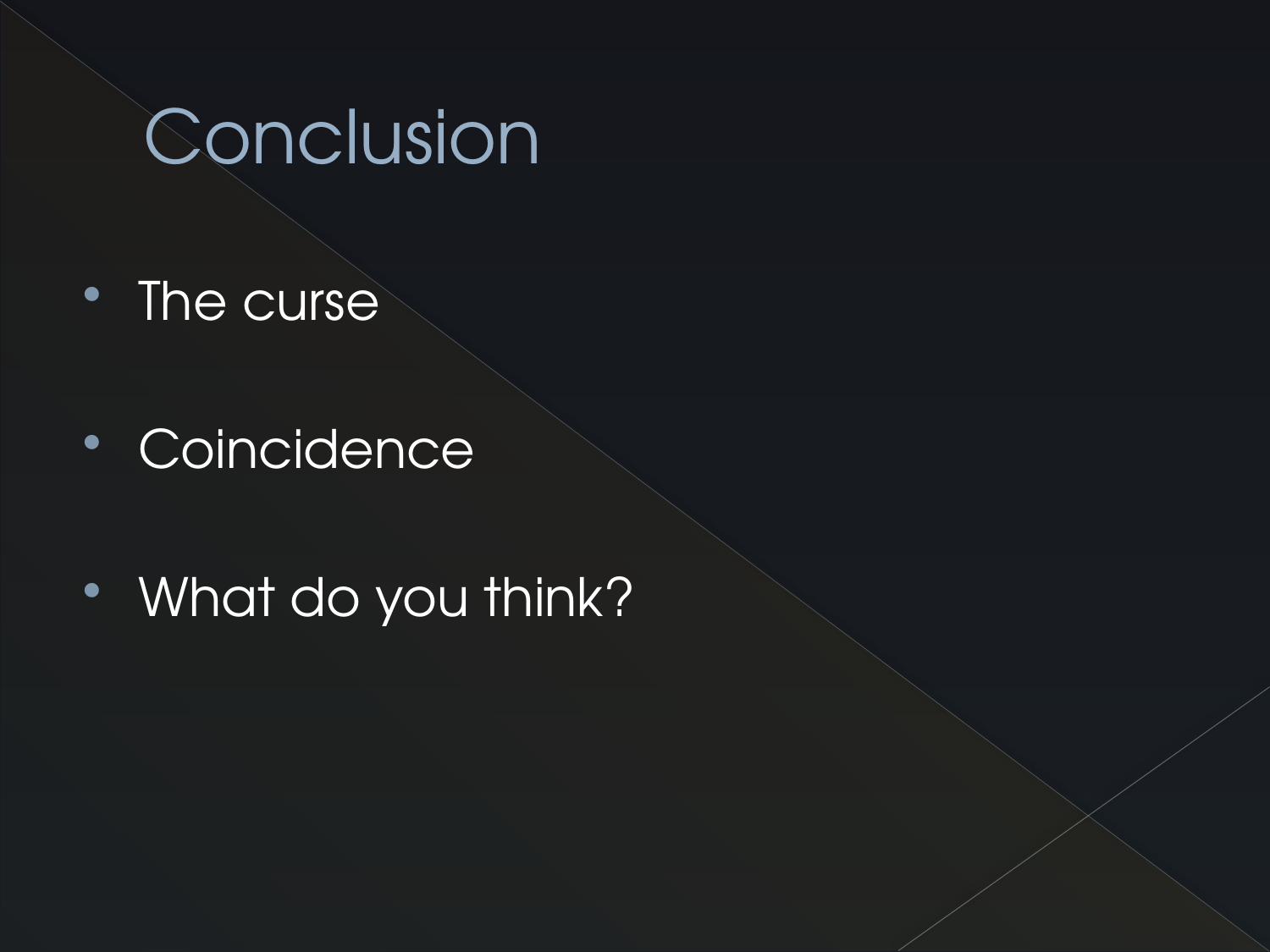

# Conclusion
The curse

Coincidence

What do you think?